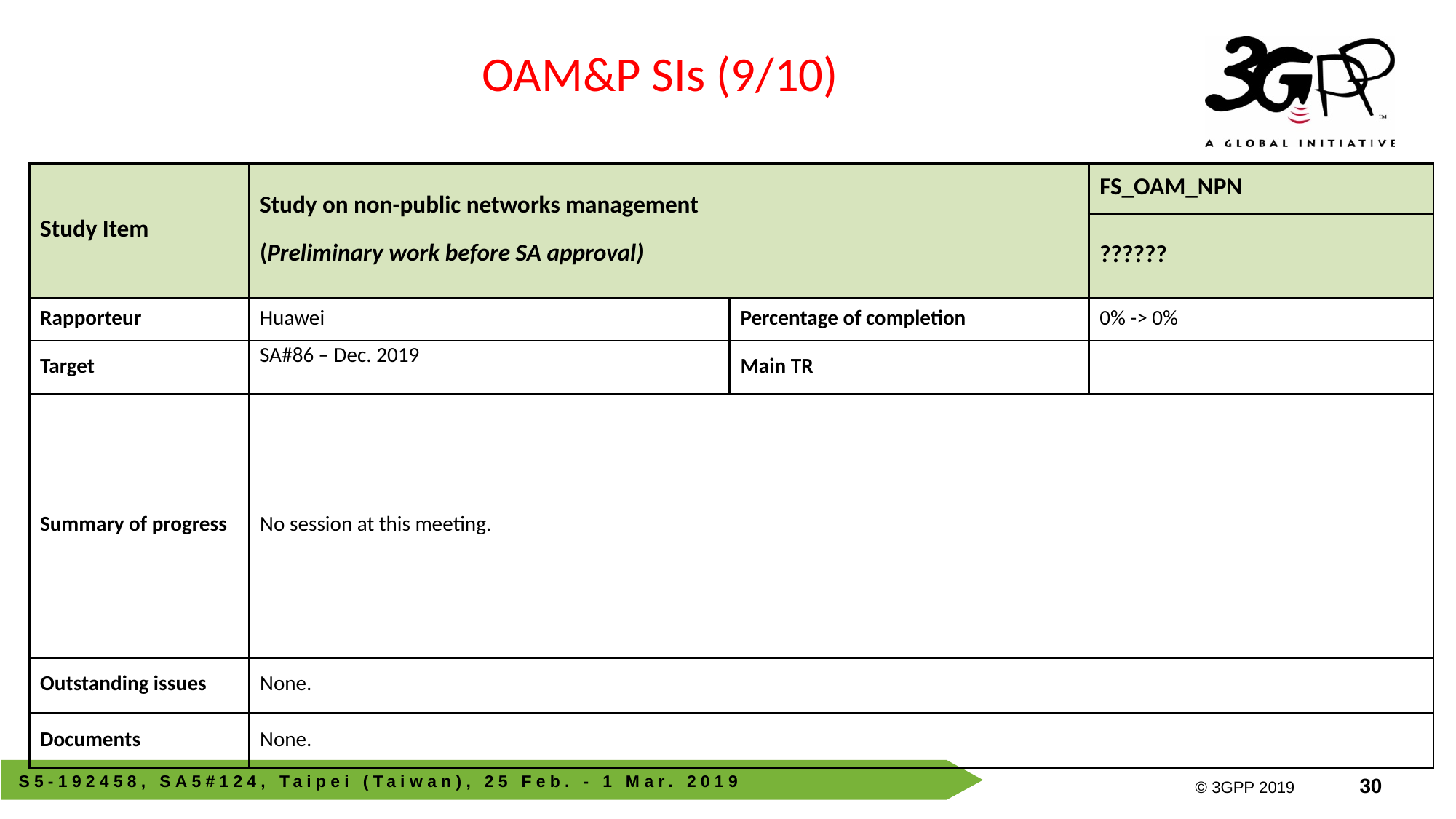

OAM&P SIs (9/10)
| Study Item | Study on non-public networks management (Preliminary work before SA approval) |  | FS\_OAM\_NPN |
| --- | --- | --- | --- |
|  |  |  | ?????? |
| Rapporteur | Huawei | Percentage of completion | 0% -> 0% |
| Target | SA#86 – Dec. 2019 | Main TR |  |
| Summary of progress | No session at this meeting. |  |  |
| Outstanding issues | None. |  |  |
| Documents | None. |  |  |